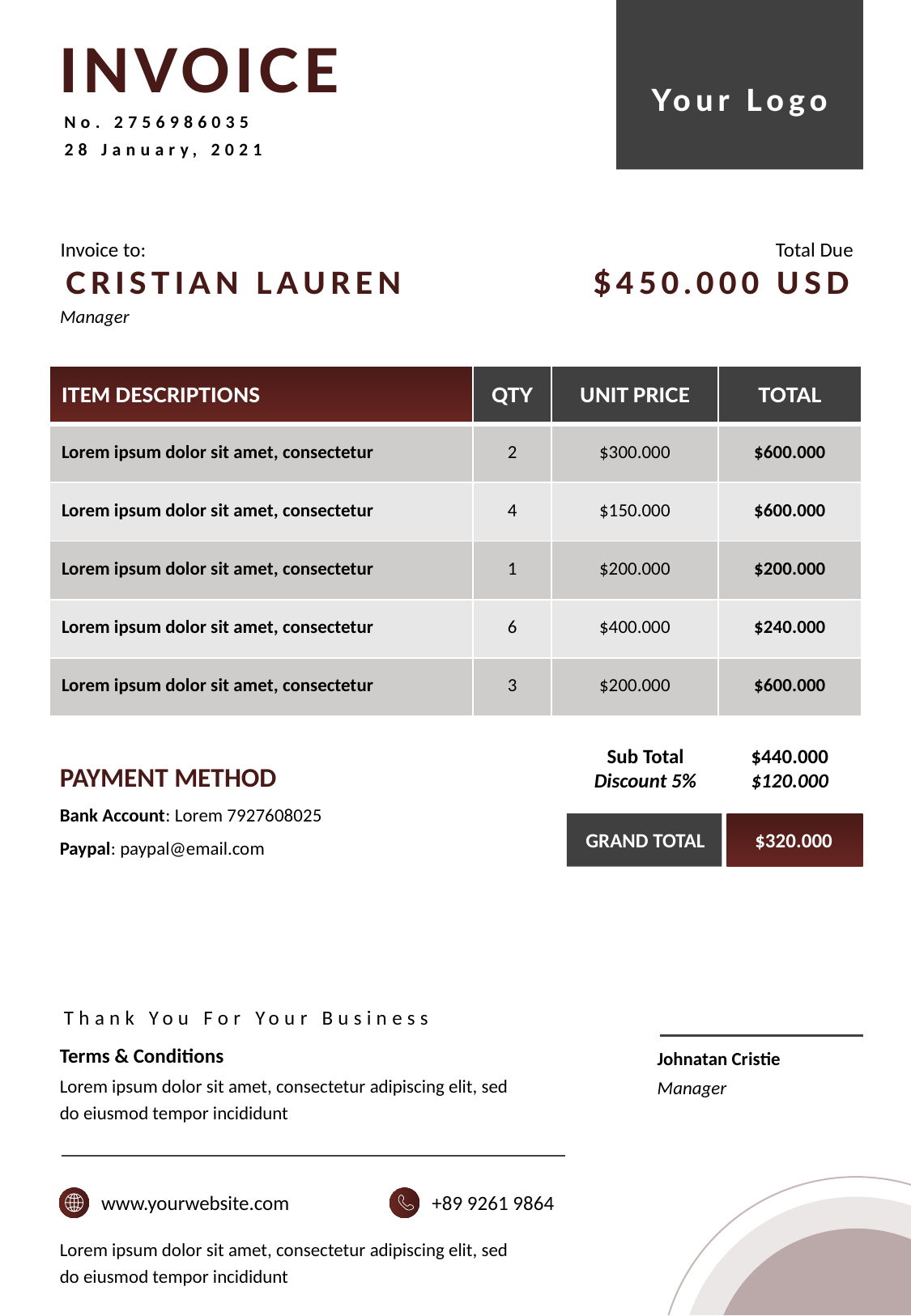

INVOICE
Your Logo
No. 2756986035
28 January, 2021
Invoice to:
Total Due
CRISTIAN LAUREN
$450.000 USD
Manager
| ITEM DESCRIPTIONS | QTY | UNIT PRICE | TOTAL |
| --- | --- | --- | --- |
| Lorem ipsum dolor sit amet, consectetur | 2 | $300.000 | $600.000 |
| Lorem ipsum dolor sit amet, consectetur | 4 | $150.000 | $600.000 |
| Lorem ipsum dolor sit amet, consectetur | 1 | $200.000 | $200.000 |
| Lorem ipsum dolor sit amet, consectetur | 6 | $400.000 | $240.000 |
| Lorem ipsum dolor sit amet, consectetur | 3 | $200.000 | $600.000 |
Sub Total
Discount 5%
$440.000
$120.000
PAYMENT METHOD
Bank Account: Lorem 7927608025

GRAND TOTAL
$320.000
Paypal: paypal@email.com
Thank You For Your Business
Terms & Conditions
Johnatan Cristie
Lorem ipsum dolor sit amet, consectetur adipiscing elit, sed do eiusmod tempor incididunt
Manager

www.yourwebsite.com

+89 9261 9864

Lorem ipsum dolor sit amet, consectetur adipiscing elit, sed do eiusmod tempor incididunt